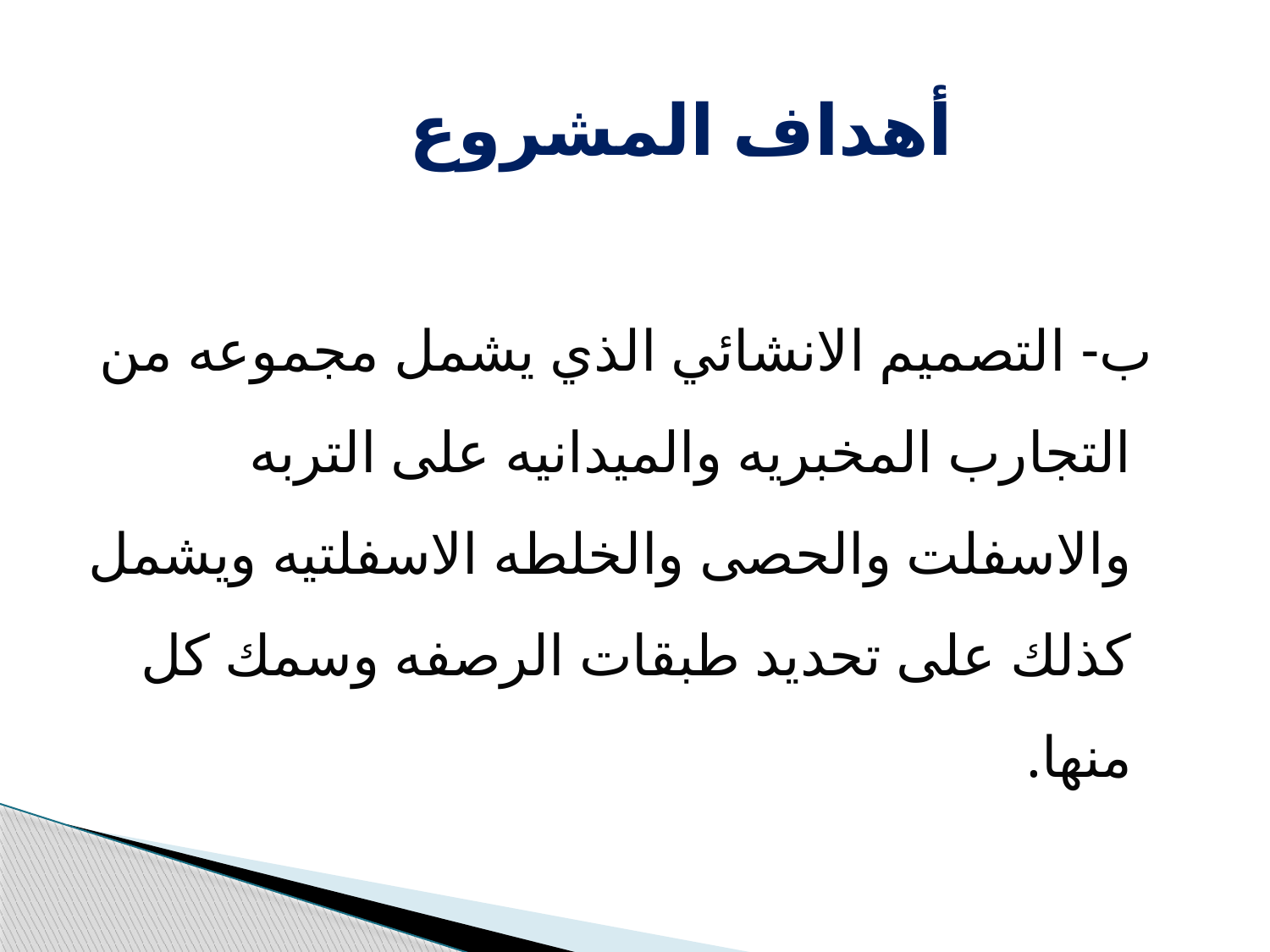

# أهداف المشروع
 ب- التصميم الانشائي الذي يشمل مجموعه من التجارب المخبريه والميدانيه على التربه والاسفلت والحصى والخلطه الاسفلتيه ويشمل كذلك على تحديد طبقات الرصفه وسمك كل منها.